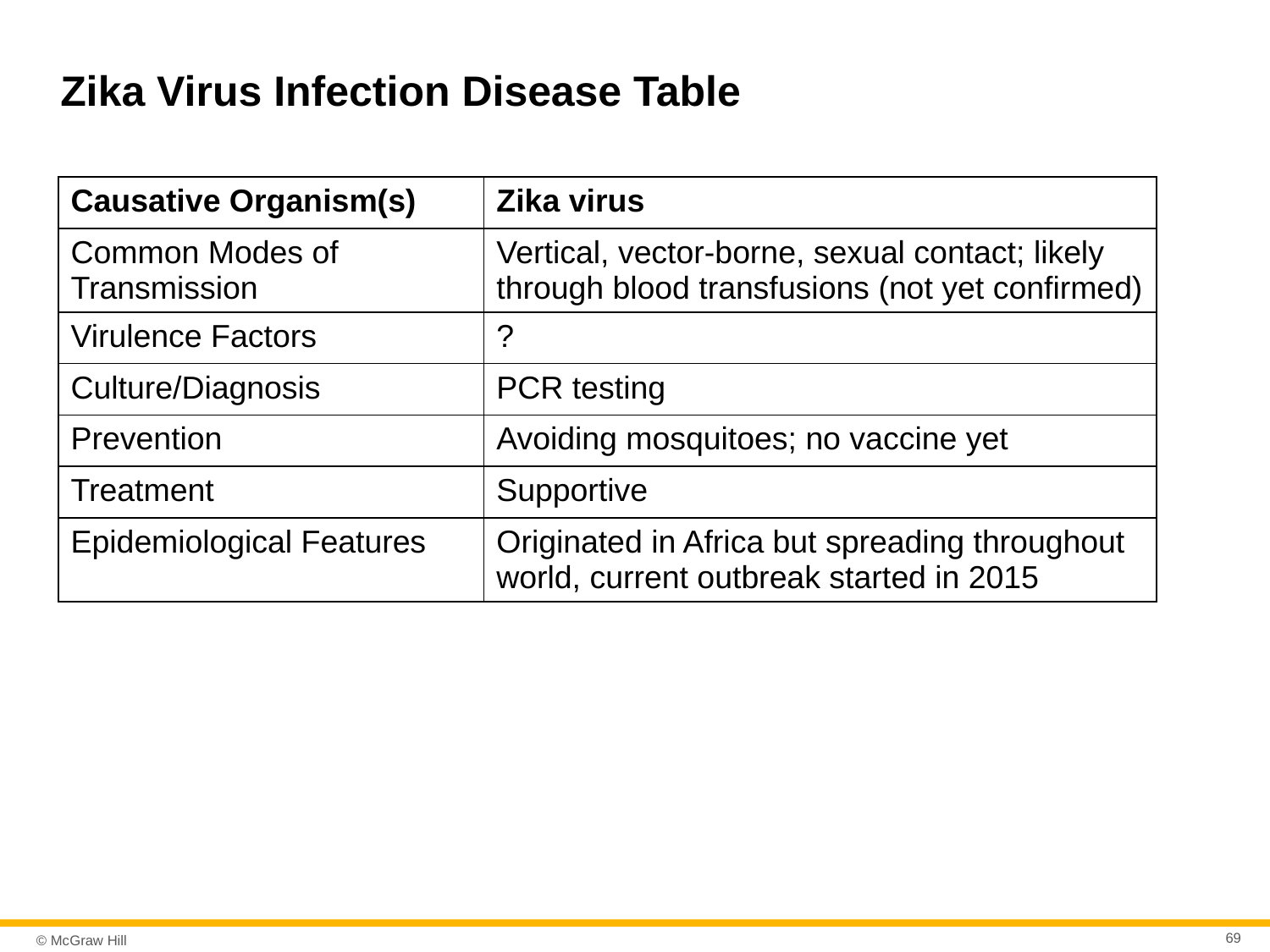

# Zika Virus Infection Disease Table
| Causative Organism(s) | Zika virus |
| --- | --- |
| Common Modes of Transmission | Vertical, vector-borne, sexual contact; likely through blood transfusions (not yet confirmed) |
| Virulence Factors | ? |
| Culture/Diagnosis | PCR testing |
| Prevention | Avoiding mosquitoes; no vaccine yet |
| Treatment | Supportive |
| Epidemiological Features | Originated in Africa but spreading throughout world, current outbreak started in 2015 |